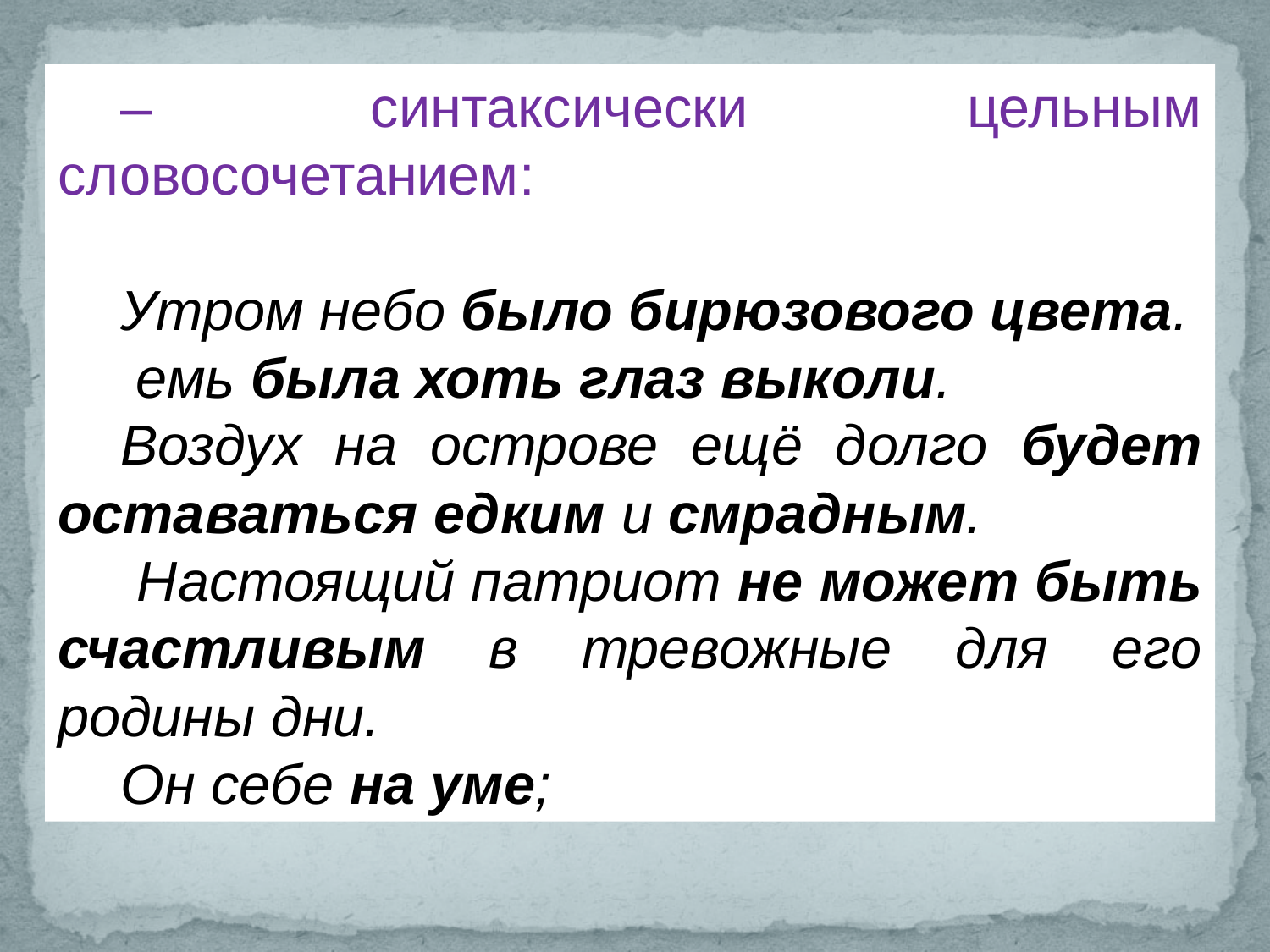

– синтаксически цельным словосочетанием:

Утром небо было бирюзового цвета.
 емь была хоть глаз выколи.
Воздух на острове ещё долго будет оставаться едким и смрадным.
 Настоящий патриот не может быть счастливым в тревожные для его родины дни.
Он себе на уме;